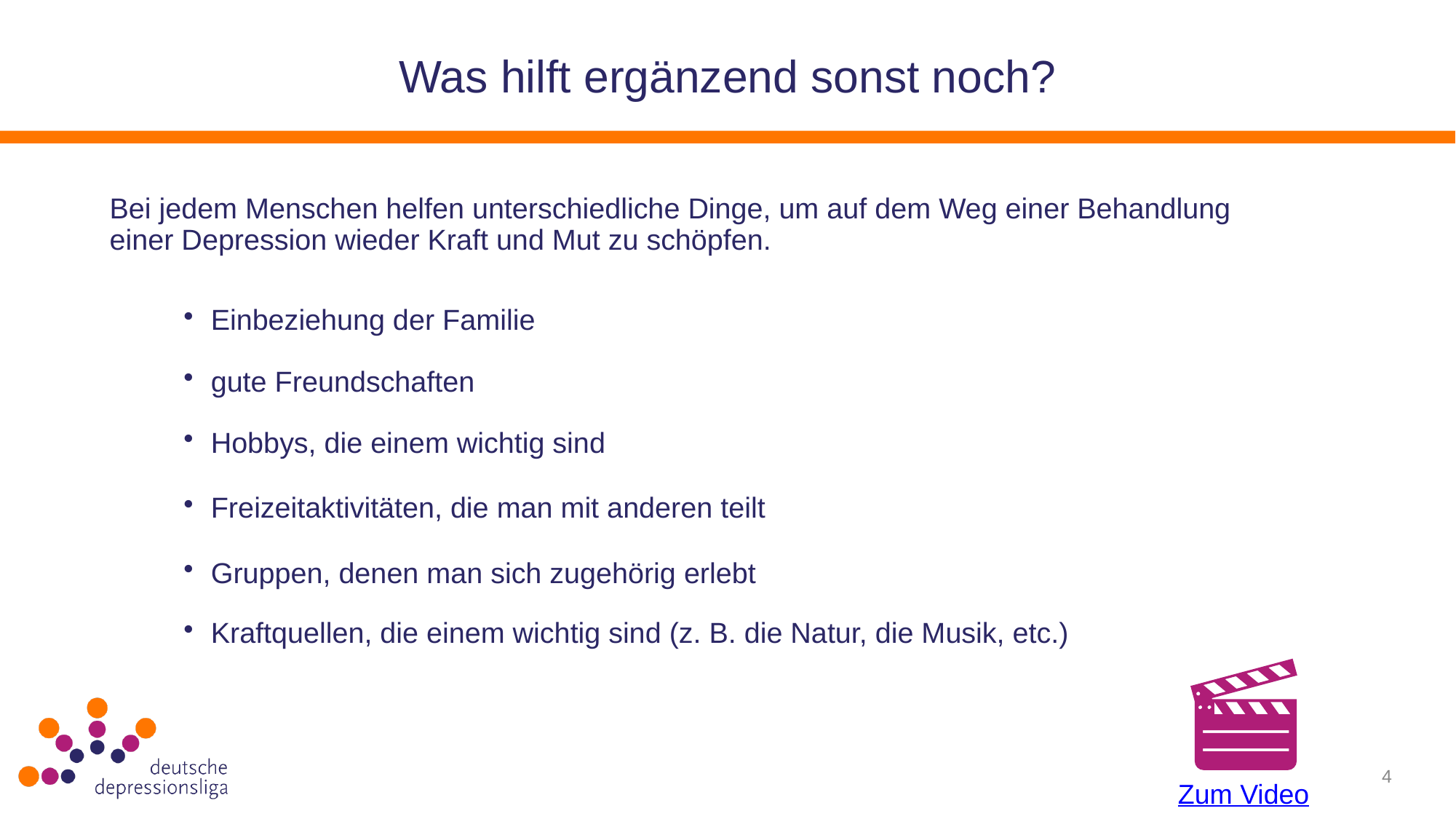

Was hilft ergänzend sonst noch?
Bei jedem Menschen helfen unterschiedliche Dinge, um auf dem Weg einer Behandlung einer Depression wieder Kraft und Mut zu schöpfen.
Einbeziehung der Familie
gute Freundschaften
Hobbys, die einem wichtig sind
Freizeitaktivitäten, die man mit anderen teilt
Gruppen, denen man sich zugehörig erlebt
Kraftquellen, die einem wichtig sind (z. B. die Natur, die Musik, etc.)

4
Zum Video